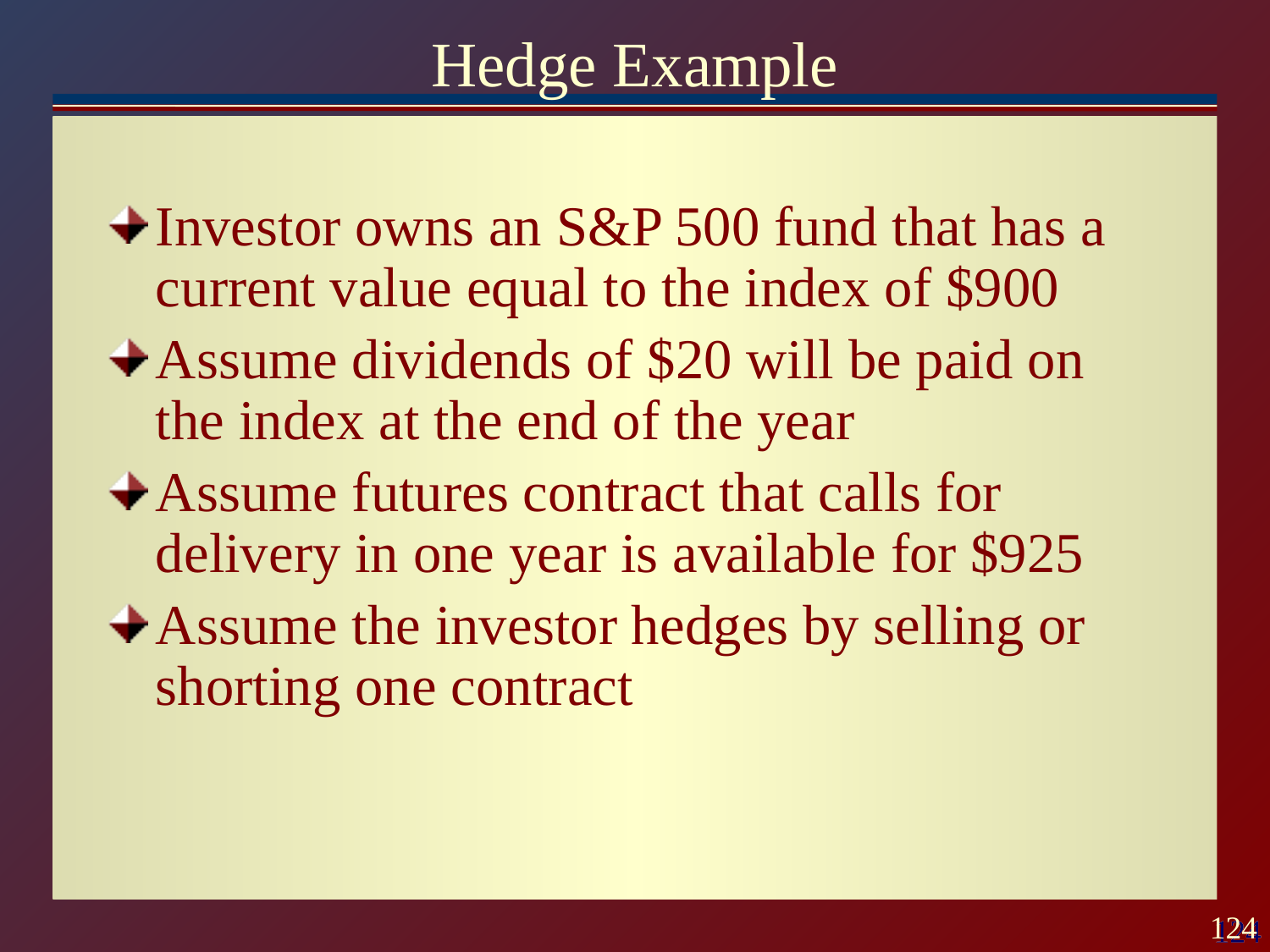

# Hedge Example
Investor owns an S&P 500 fund that has a current value equal to the index of $900
Assume dividends of $20 will be paid on the index at the end of the year
Assume futures contract that calls for delivery in one year is available for $925
Assume the investor hedges by selling or shorting one contract